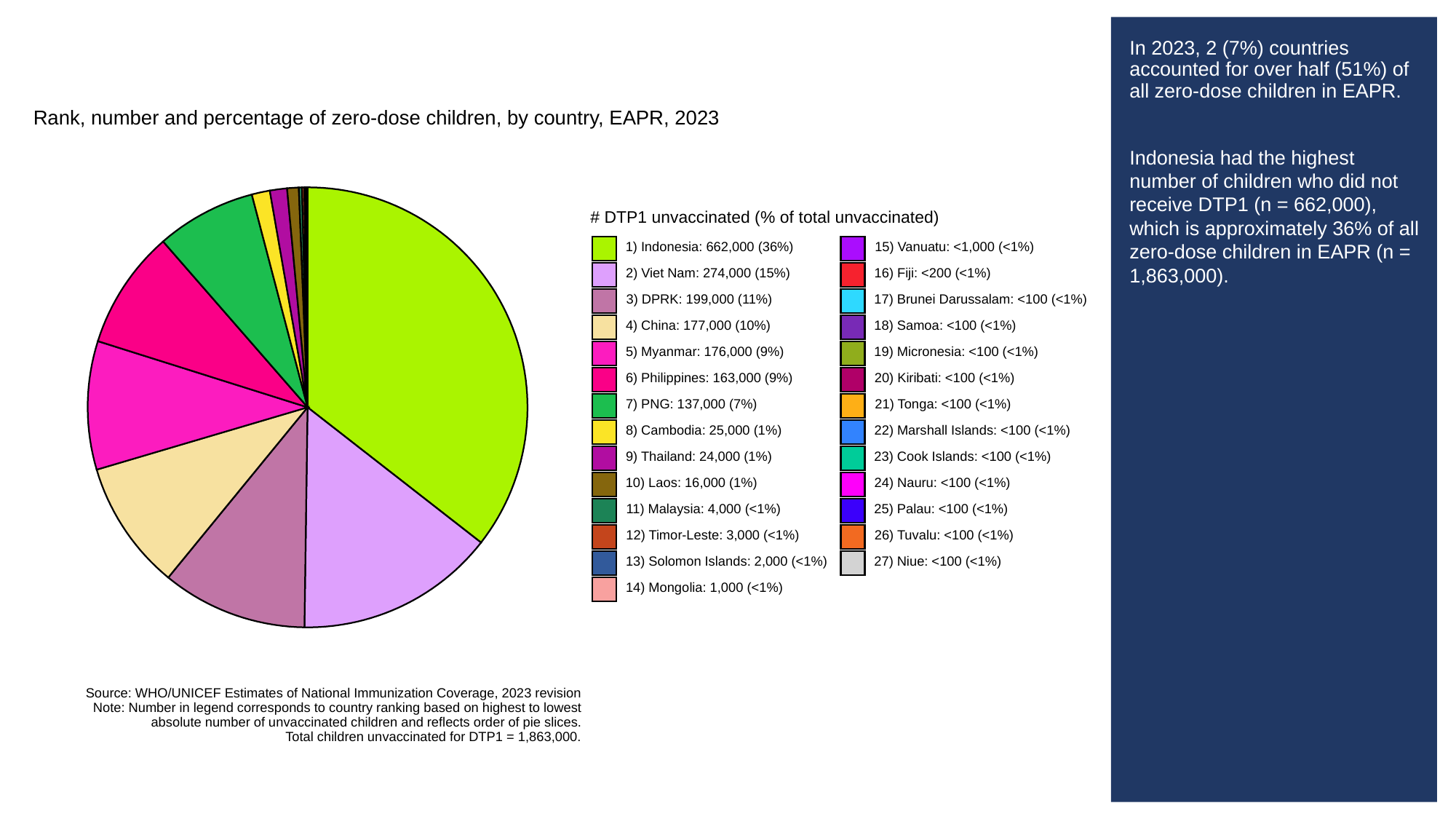

# In 2023, 2 (7%) countries accounted for over half (51%) of all zero-dose children in EAPR.

Indonesia had the highest number of children who did not receive DTP1 (n = 662,000), which is approximately 36% of all zero-dose children in EAPR (n = 1,863,000).

Rank, number and percentage of zero-dose children, by country, EAPR, 2023

# DTP1 unvaccinated (% of total unvaccinated)

1) Indonesia: 662,000 (36%)
15) Vanuatu: <1,000 (<1%)

2) Viet Nam: 274,000 (15%)
16) Fiji: <200 (<1%)

3) DPRK: 199,000 (11%)
17) Brunei Darussalam: <100 (<1%)

4) China: 177,000 (10%)
18) Samoa: <100 (<1%)

5) Myanmar: 176,000 (9%)
19) Micronesia: <100 (<1%)

6) Philippines: 163,000 (9%)
20) Kiribati: <100 (<1%)

7) PNG: 137,000 (7%)
21) Tonga: <100 (<1%)

8) Cambodia: 25,000 (1%)
22) Marshall Islands: <100 (<1%)

9) Thailand: 24,000 (1%)
23) Cook Islands: <100 (<1%)

10) Laos: 16,000 (1%)
24) Nauru: <100 (<1%)

11) Malaysia: 4,000 (<1%)
25) Palau: <100 (<1%)

12) Timor-Leste: 3,000 (<1%)
26) Tuvalu: <100 (<1%)

13) Solomon Islands: 2,000 (<1%)
27) Niue: <100 (<1%)

14) Mongolia: 1,000 (<1%)
Source: WHO/UNICEF Estimates of National Immunization Coverage, 2023 revision
Note: Number in legend corresponds to country ranking based on highest to lowest
absolute number of unvaccinated children and reflects order of pie slices.
Total children unvaccinated for DTP1 = 1,863,000.